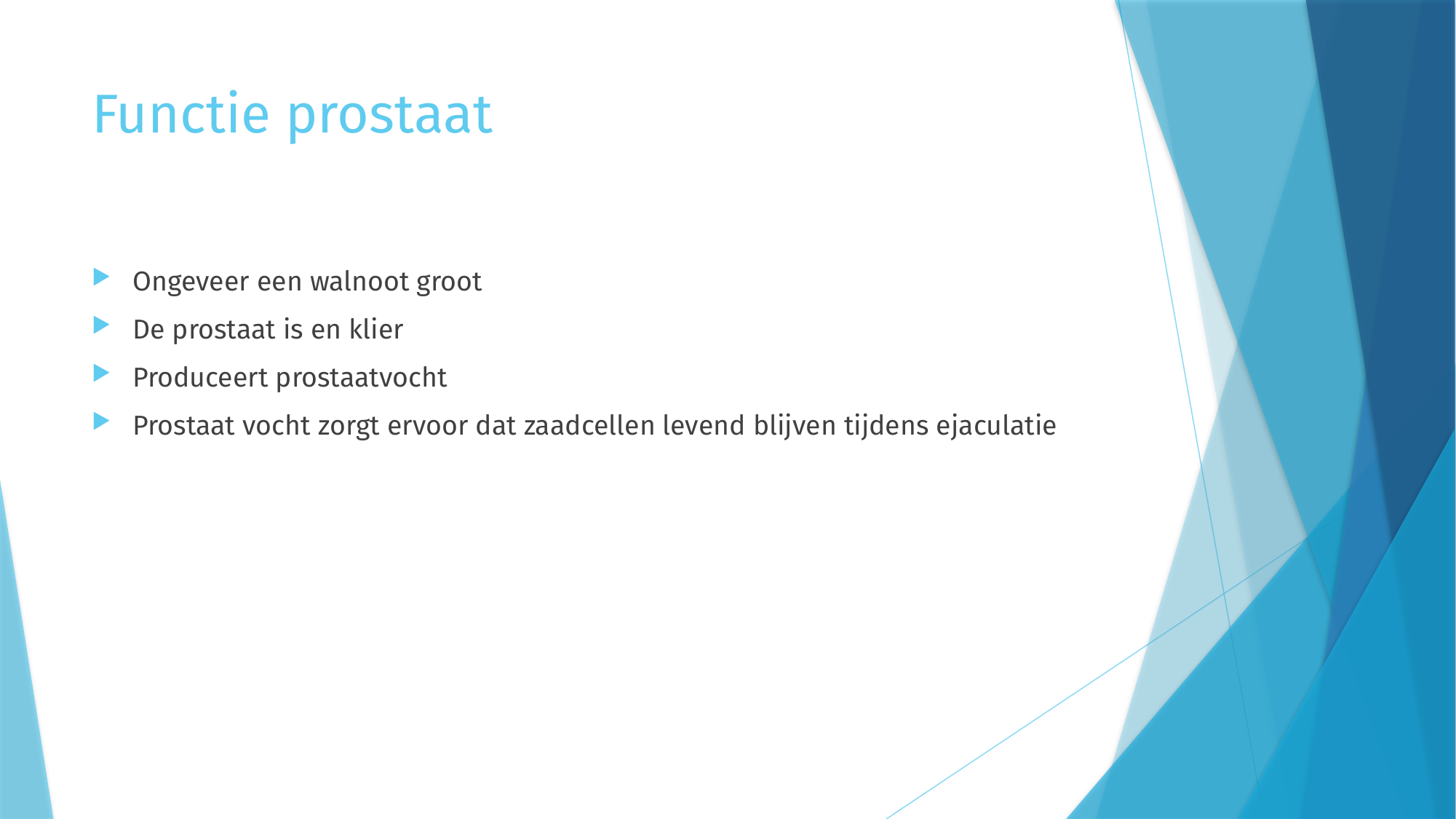

# Functie prostaat
Ongeveer een walnoot groot
De prostaat is en klier
Produceert prostaatvocht
Prostaat vocht zorgt ervoor dat zaadcellen levend blijven tijdens ejaculatie